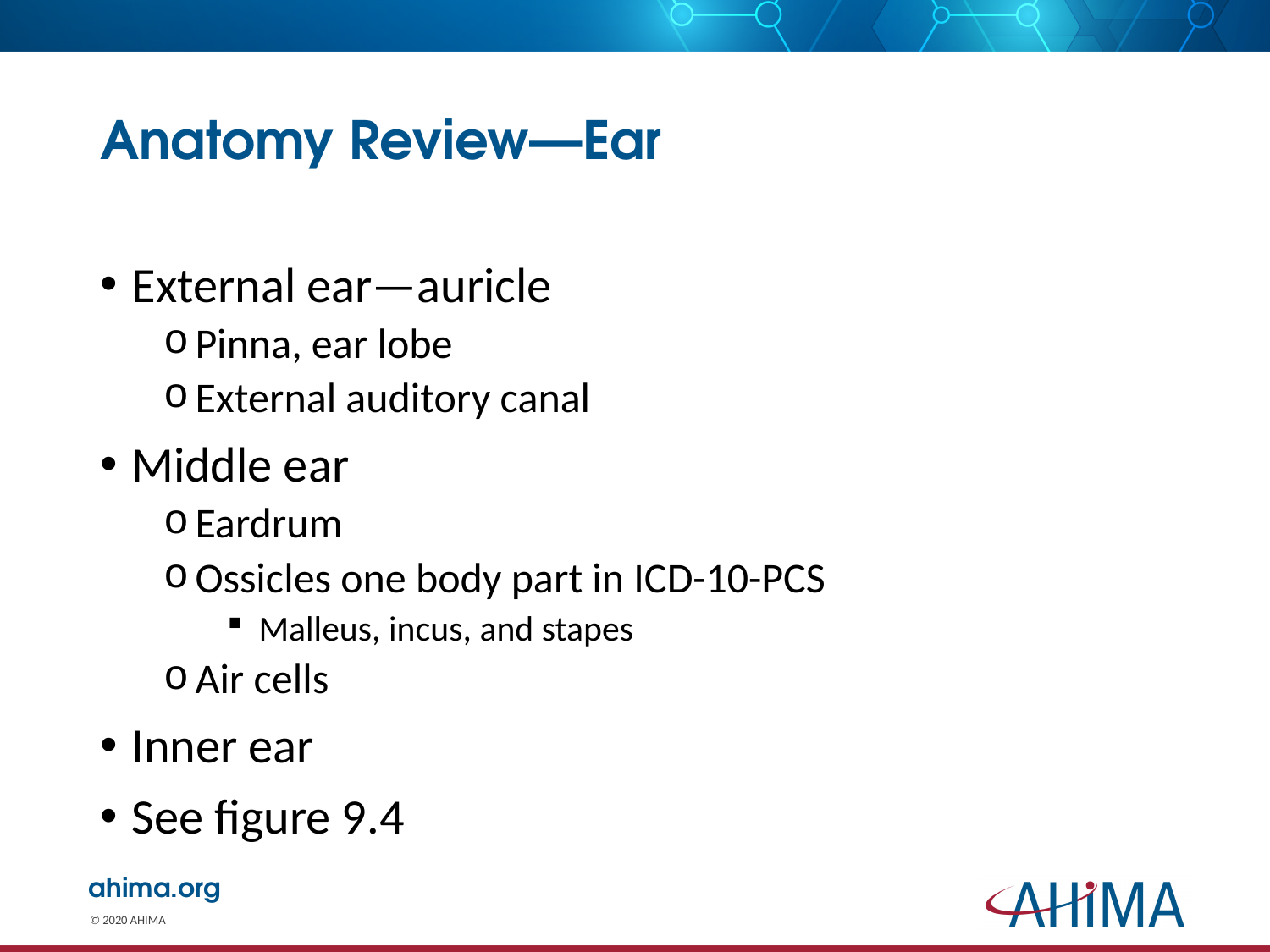

# Anatomy Review—Ear
External ear—auricle
Pinna, ear lobe
External auditory canal
Middle ear
Eardrum
Ossicles one body part in ICD-10-PCS
Malleus, incus, and stapes
Air cells
Inner ear
See figure 9.4